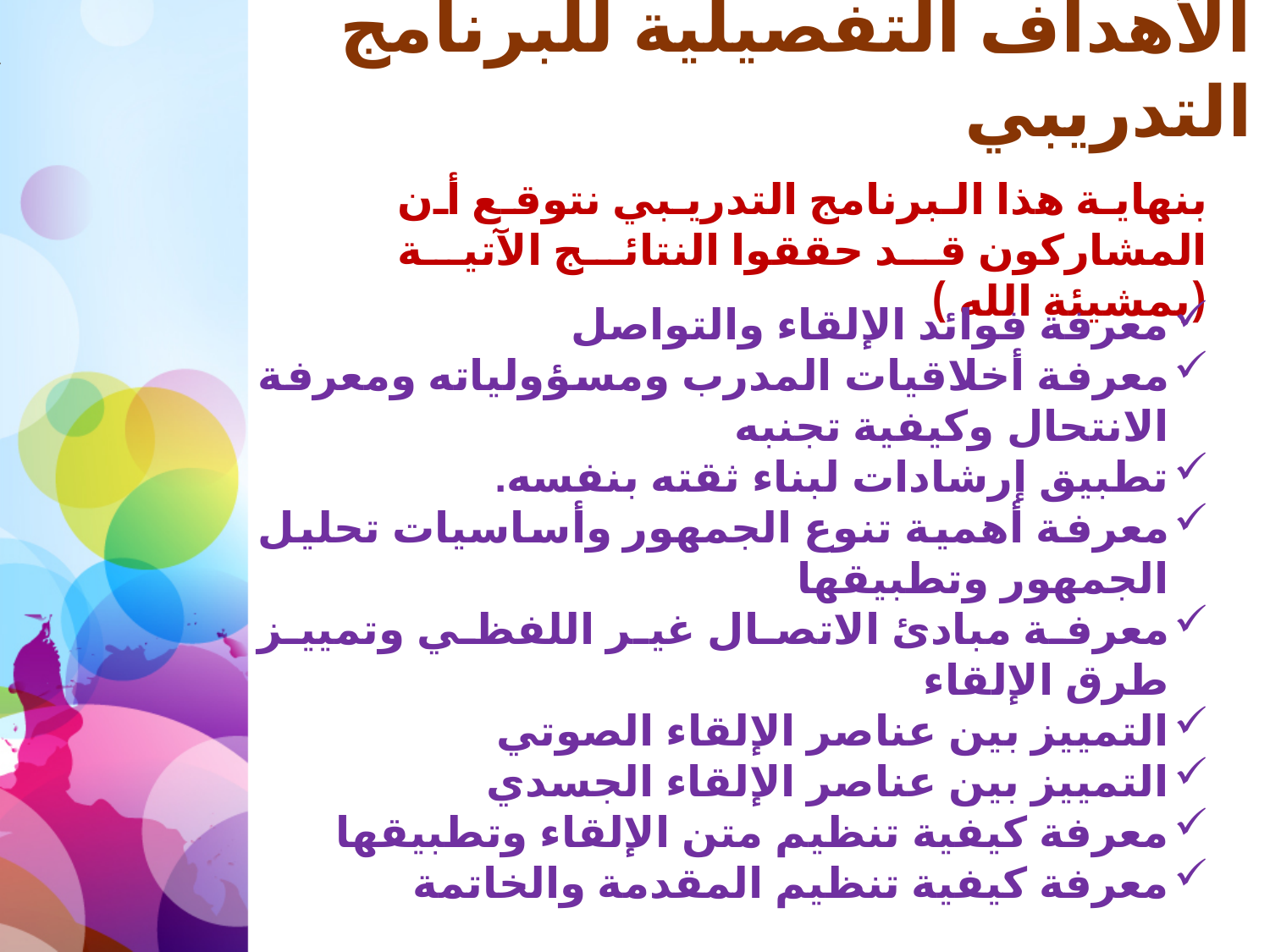

# الأهداف التفصيلية للبرنامج التدريبي

بنهاية هذا البرنامج التدريبي نتوقع أن المشاركون قد حققوا النتائج الآتية (بمشيئة الله )
معرفة فوائد الإلقاء والتواصل
معرفة أخلاقيات المدرب ومسؤولياته ومعرفة الانتحال وكيفية تجنبه
تطبيق إرشادات لبناء ثقته بنفسه.
معرفة أهمية تنوع الجمهور وأساسيات تحليل الجمهور وتطبيقها
معرفة مبادئ الاتصال غير اللفظي وتمييز طرق الإلقاء
التمييز بين عناصر الإلقاء الصوتي
التمييز بين عناصر الإلقاء الجسدي
معرفة كيفية تنظيم متن الإلقاء وتطبيقها
معرفة كيفية تنظيم المقدمة والخاتمة